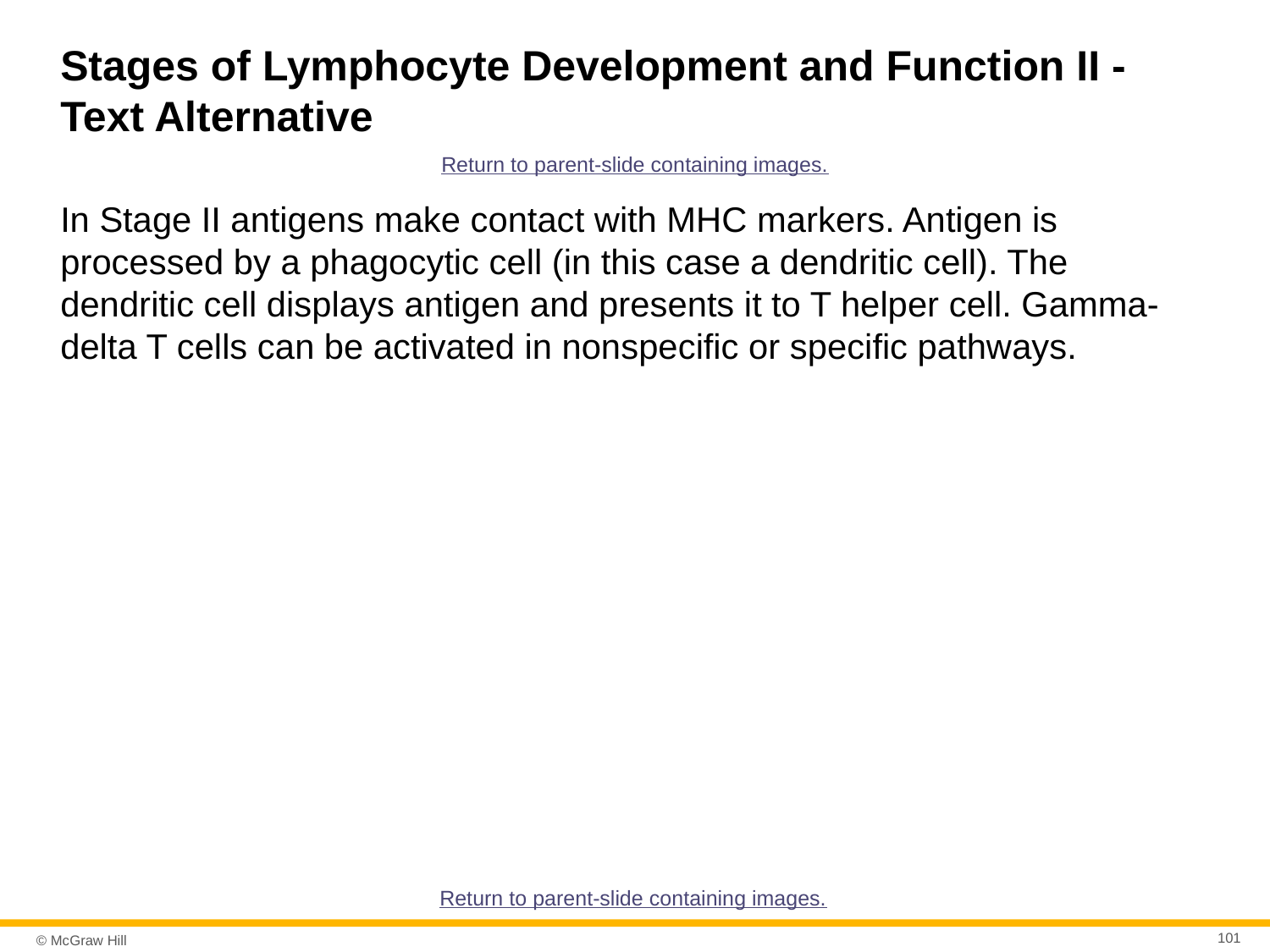

# Stages of Lymphocyte Development and Function II - Text Alternative
Return to parent-slide containing images.
In Stage II antigens make contact with MHC markers. Antigen is processed by a phagocytic cell (in this case a dendritic cell). The dendritic cell displays antigen and presents it to T helper cell. Gamma-delta T cells can be activated in nonspecific or specific pathways.
Return to parent-slide containing images.